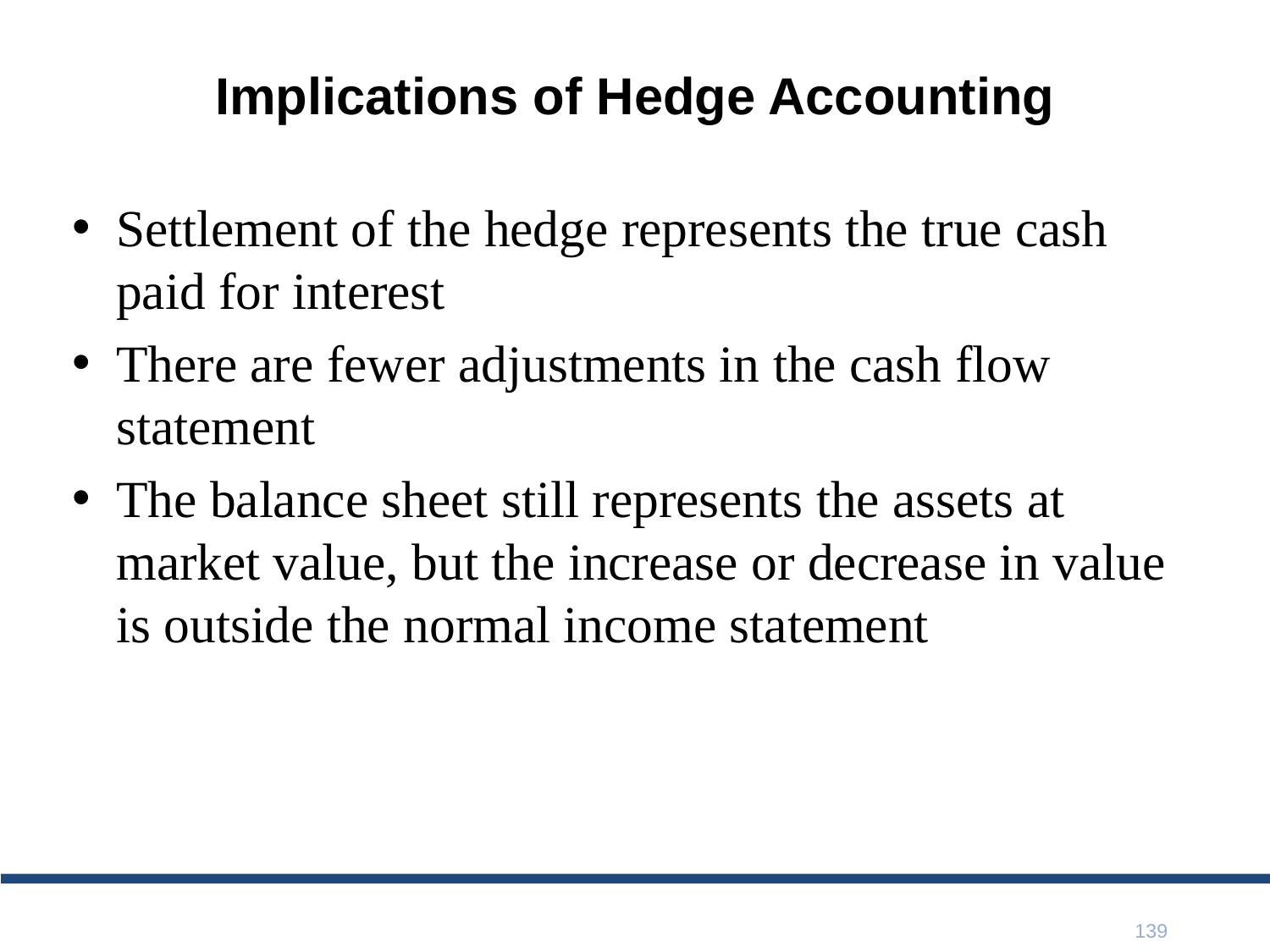

# Implications of Hedge Accounting
Settlement of the hedge represents the true cash paid for interest
There are fewer adjustments in the cash flow statement
The balance sheet still represents the assets at market value, but the increase or decrease in value is outside the normal income statement
139